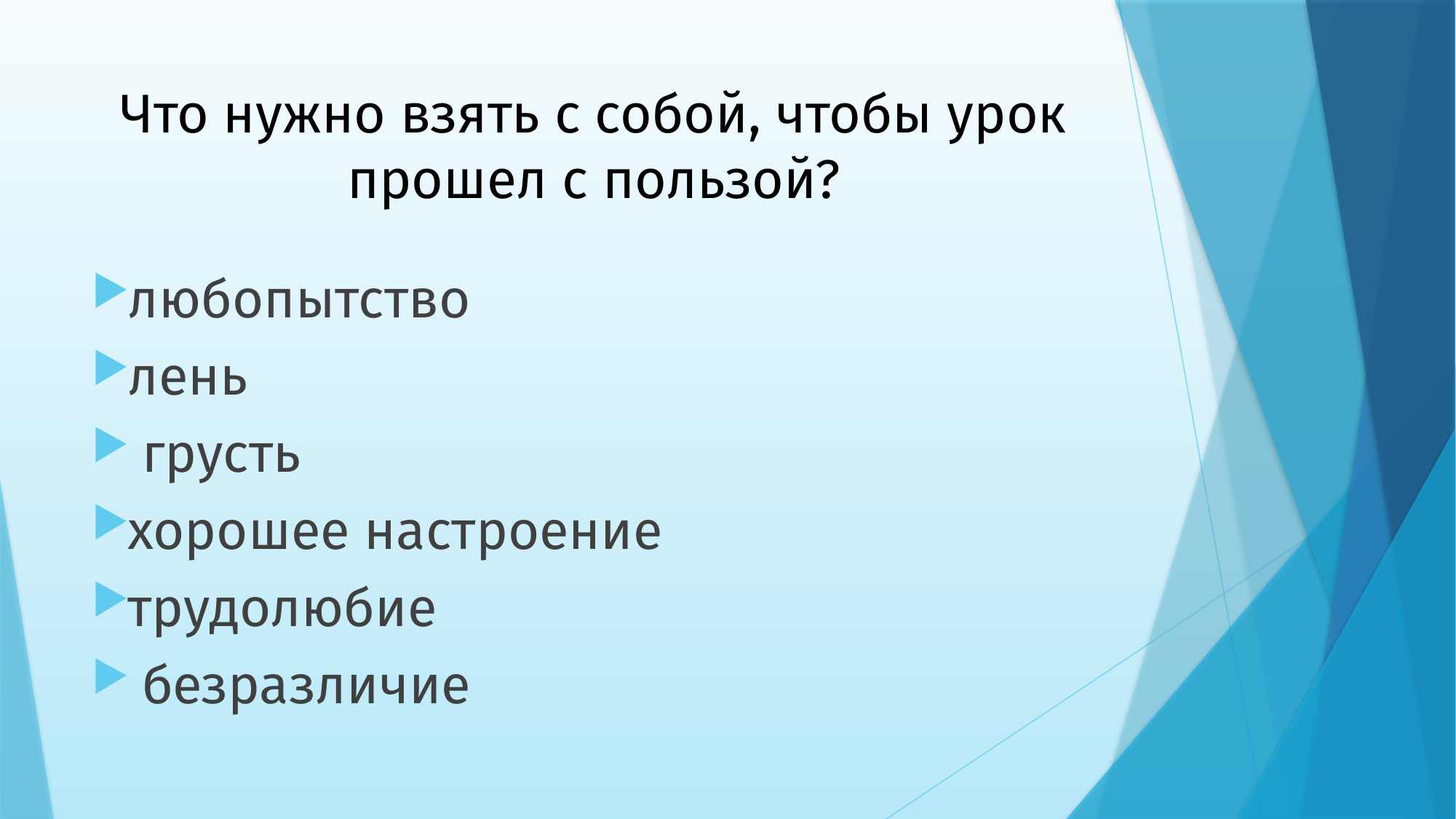

# Что нужно взять с собой, чтобы урок прошел с пользой?
любопытство
лень
 грусть
хорошее настроение
трудолюбие
 безразличие